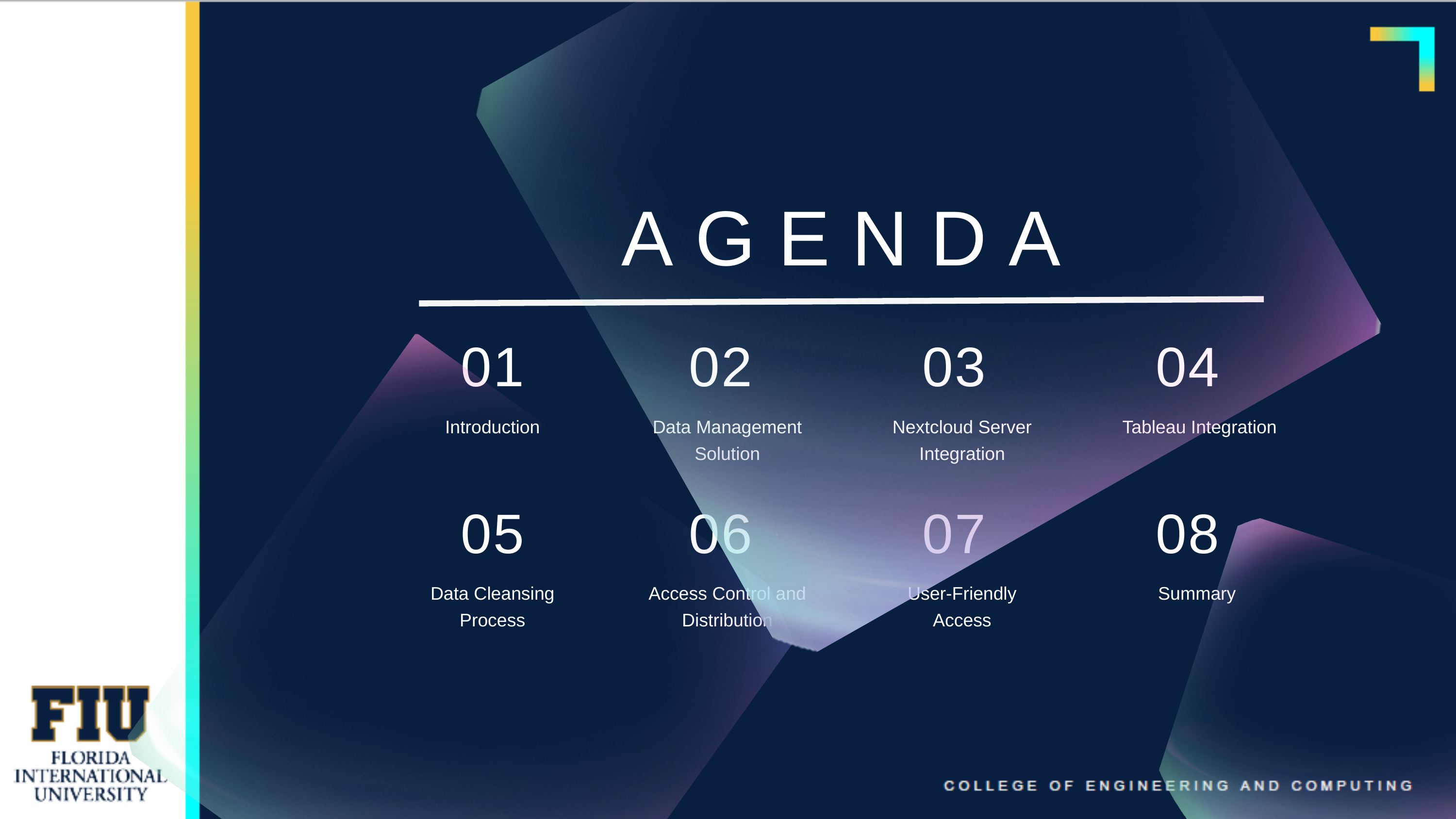

AGENDA

01
02
03
04
Introduction
Data Management Solution
Nextcloud Server Integration
 Tableau Integration

05
06
07
08

Data Cleansing Process
Access Control and Distribution
User-Friendly Access
Summary